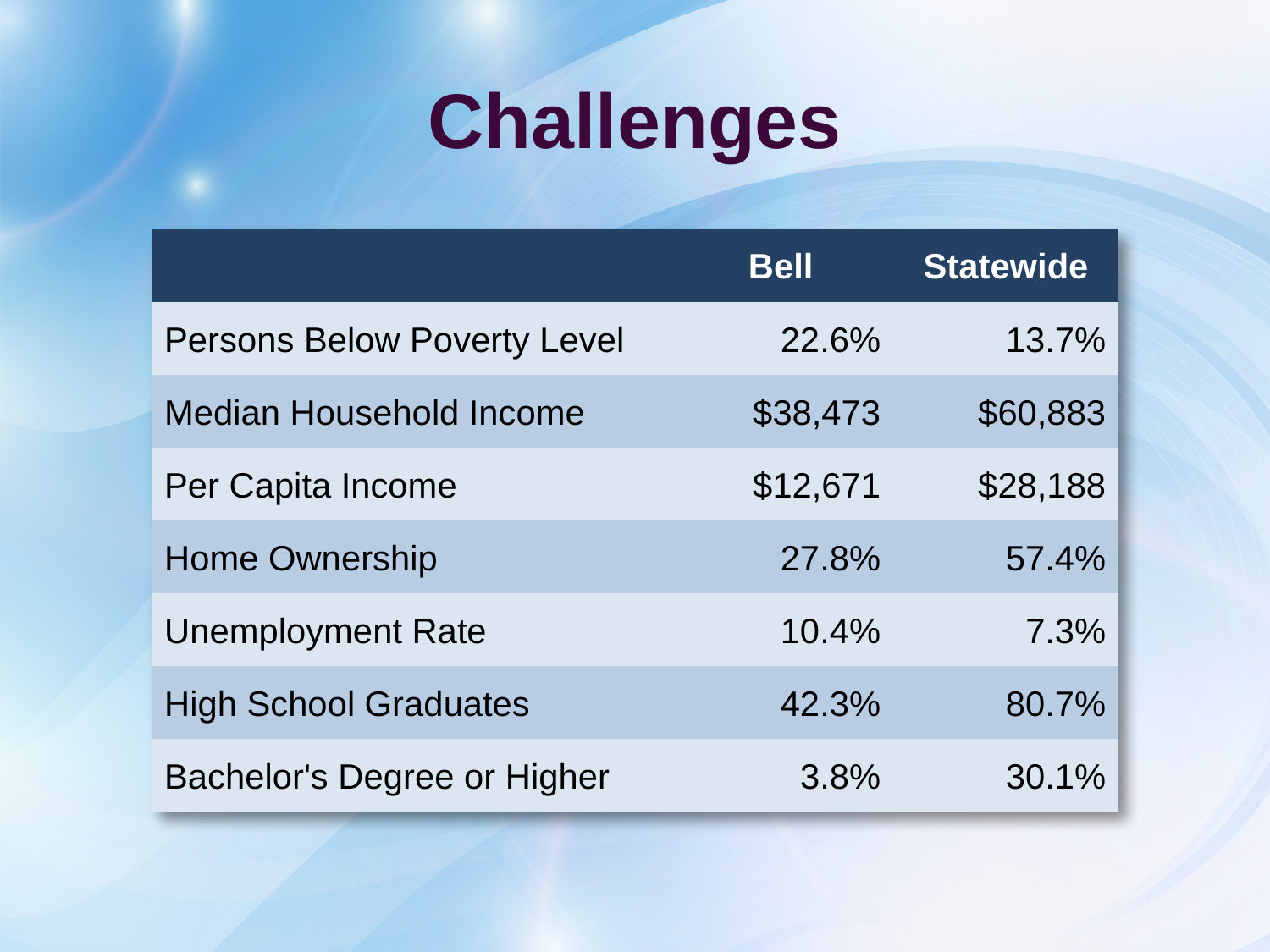

# Challenges
|  | Bell | Statewide |
| --- | --- | --- |
| Persons Below Poverty Level | 22.6% | 13.7% |
| Median Household Income | $38,473 | $60,883 |
| Per Capita Income | $12,671 | $28,188 |
| Home Ownership | 27.8% | 57.4% |
| Unemployment Rate | 10.4% | 7.3% |
| High School Graduates | 42.3% | 80.7% |
| Bachelor's Degree or Higher | 3.8% | 30.1% |